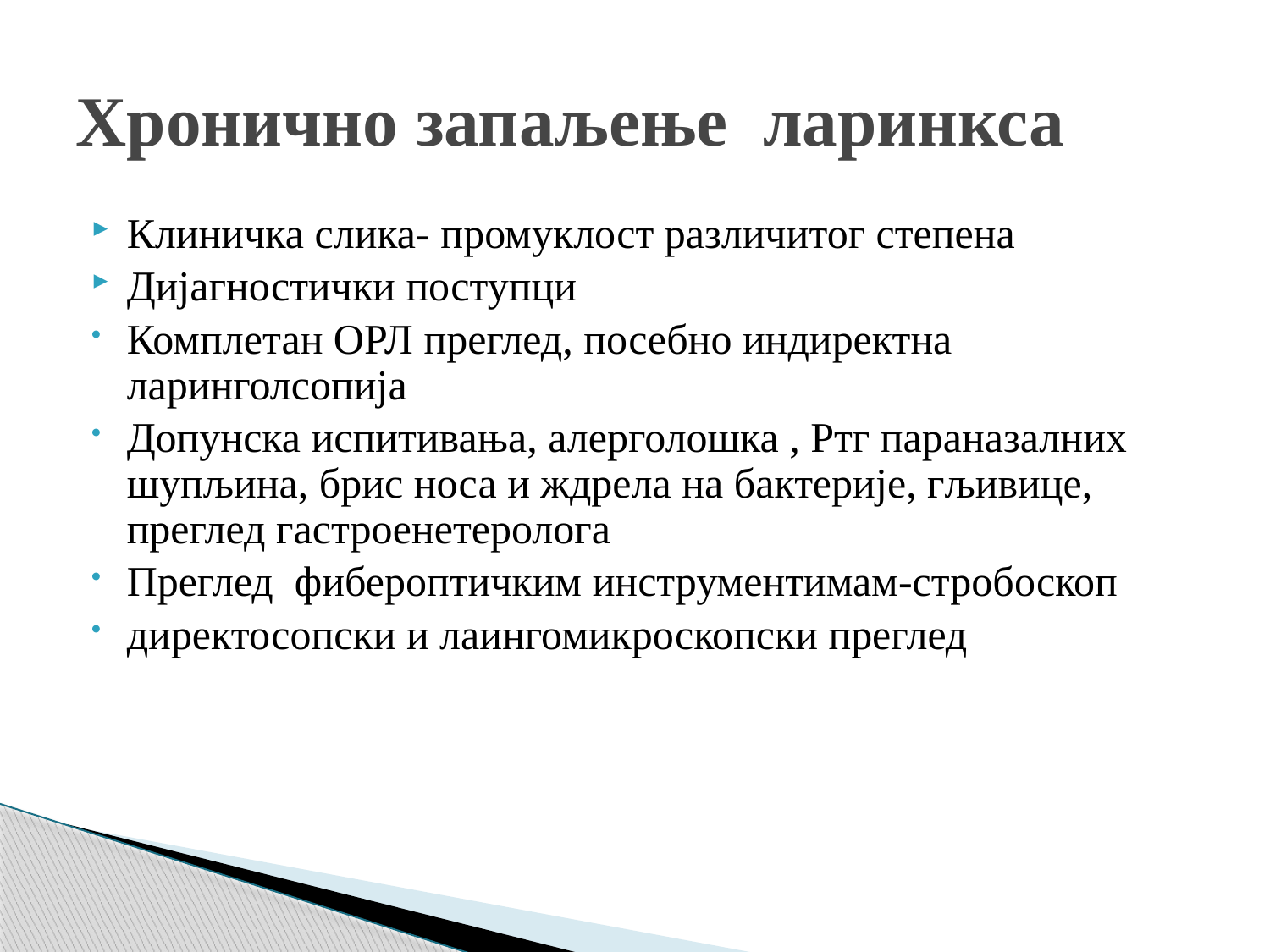

# Хронично запаљење  ларинкса
Клиничка слика- промуклост различитог степена
Дијагностички поступци
Комплетан ОРЛ преглед, посебно индиректна ларинголсопија
Допунска испитивања, алерголошка , Ртг параназалних шупљина, брис носа и ждрела на бактерије, гљивице, преглед гастроенетеролога
Преглед  фибероптичким инструментимам-стробоскоп
директосопски и лаингомикроскопски преглед